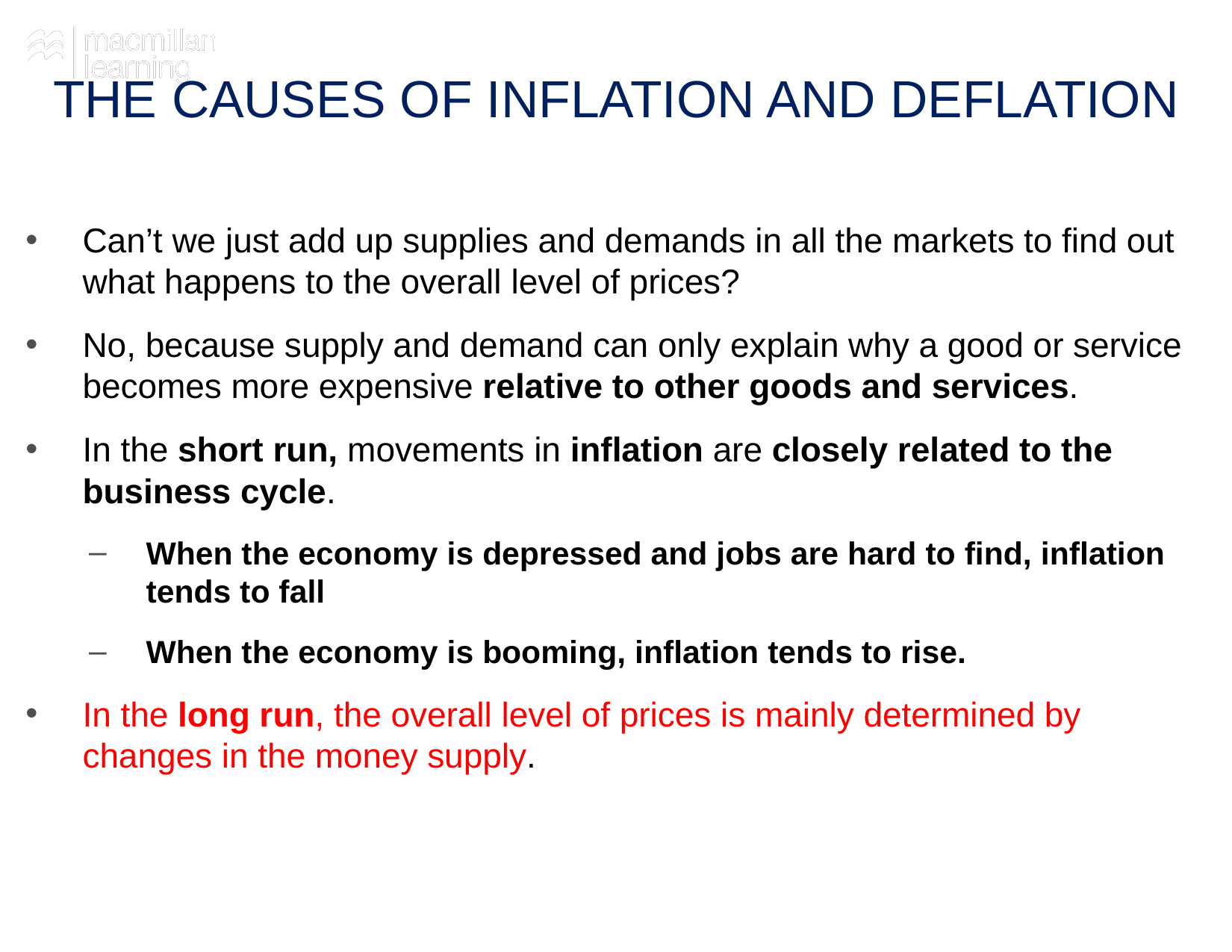

# THE CAUSES OF INFLATION AND DEFLATION
Can’t we just add up supplies and demands in all the markets to find out what happens to the overall level of prices?
No, because supply and demand can only explain why a good or service becomes more expensive relative to other goods and services.
In the short run, movements in inflation are closely related to the business cycle.
When the economy is depressed and jobs are hard to find, inflation tends to fall
When the economy is booming, inflation tends to rise.
In the long run, the overall level of prices is mainly determined by changes in the money supply.